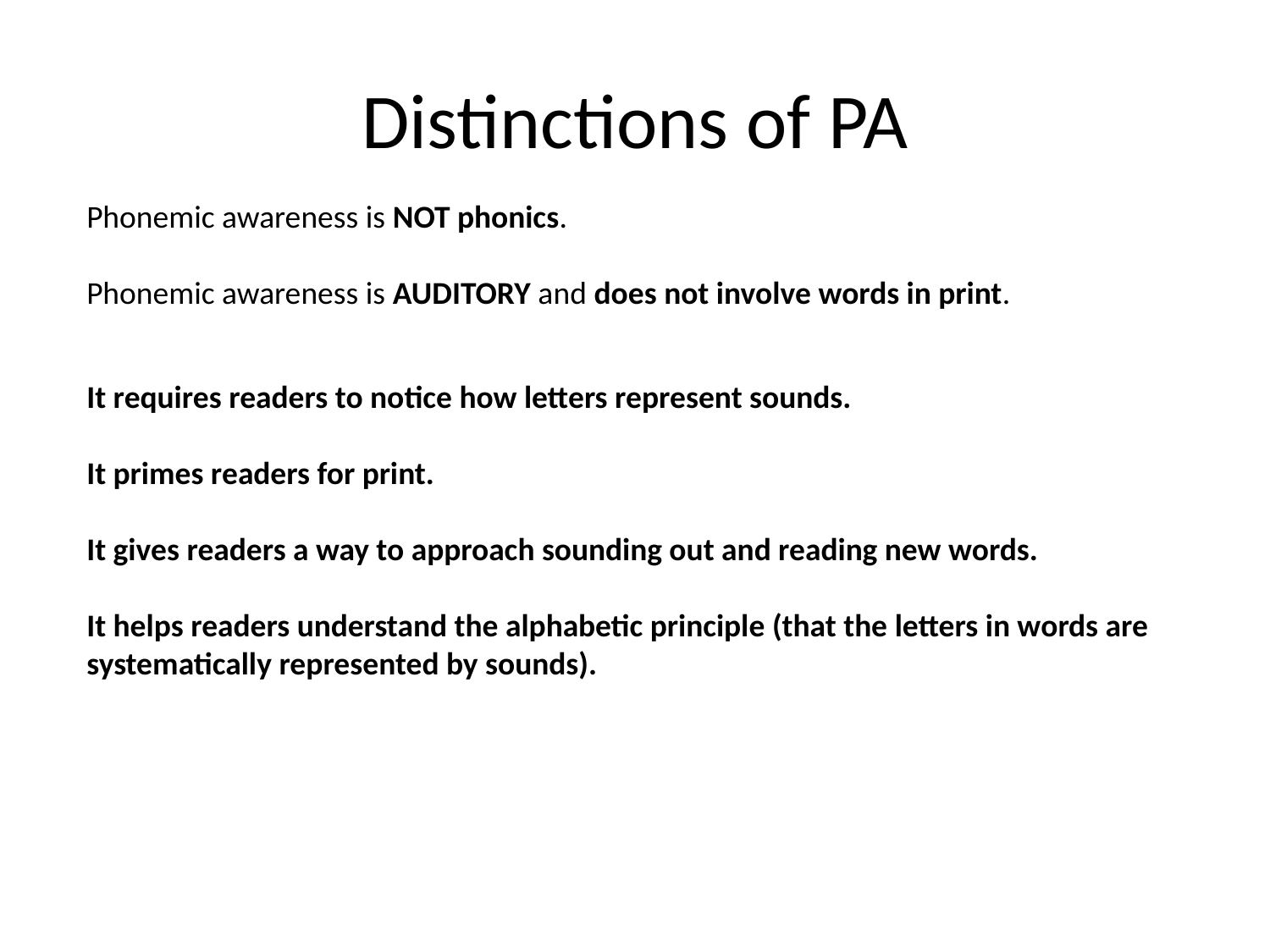

# Distinctions of PA
Phonemic awareness is NOT phonics.

Phonemic awareness is AUDITORY and does not involve words in print.
It requires readers to notice how letters represent sounds.

It primes readers for print.

It gives readers a way to approach sounding out and reading new words.

It helps readers understand the alphabetic principle (that the letters in words are systematically represented by sounds).